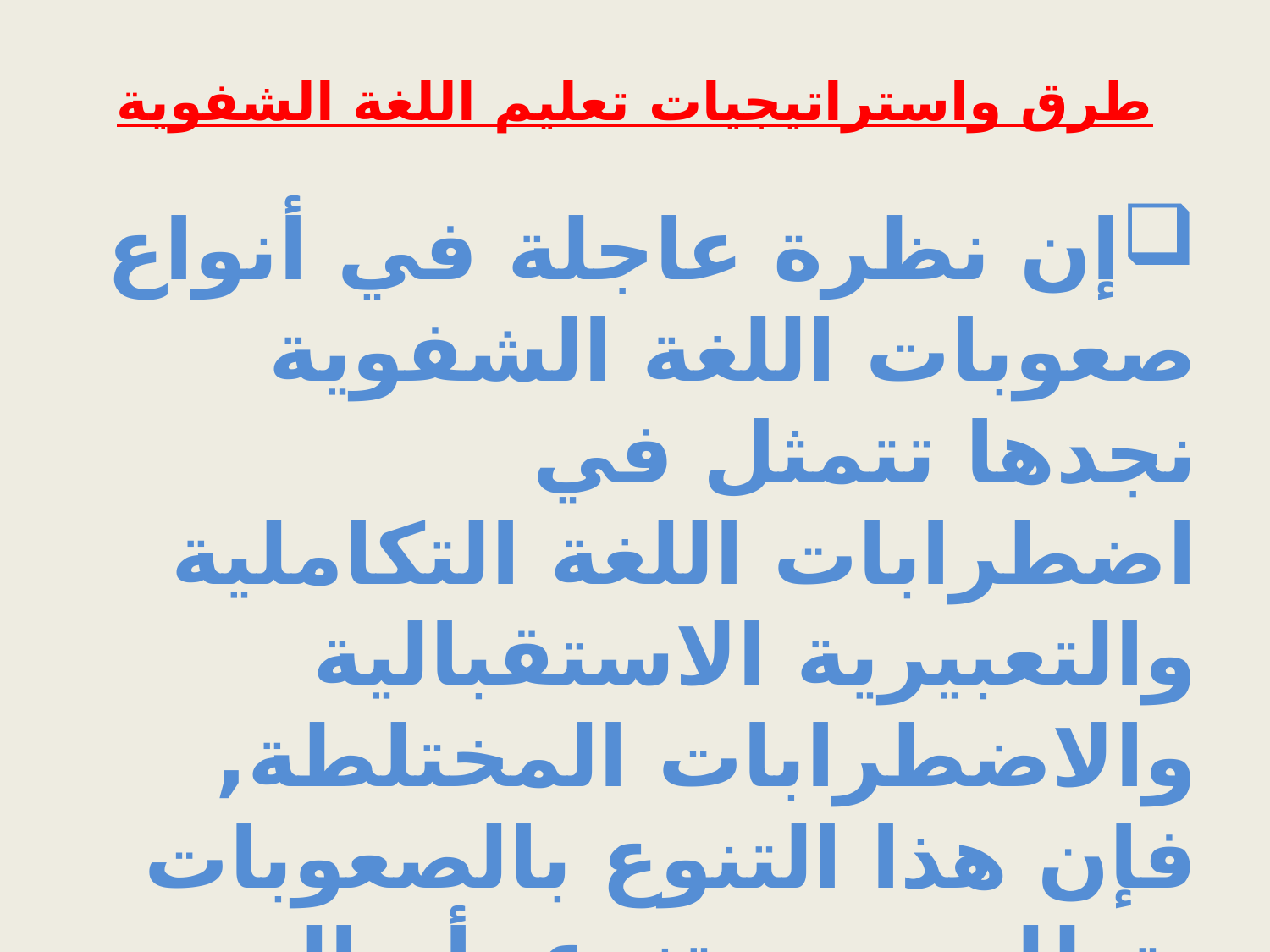

# طرق واستراتيجيات تعليم اللغة الشفوية
إن نظرة عاجلة في أنواع صعوبات اللغة الشفوية نجدها تتمثل في اضطرابات اللغة التكاملية والتعبيرية الاستقبالية والاضطرابات المختلطة, فإن هذا التنوع بالصعوبات يتطلب معه تنوع بأساليب وطرق التعليم بما يتلاءم والصعوبة التي يواجهها الطفل.